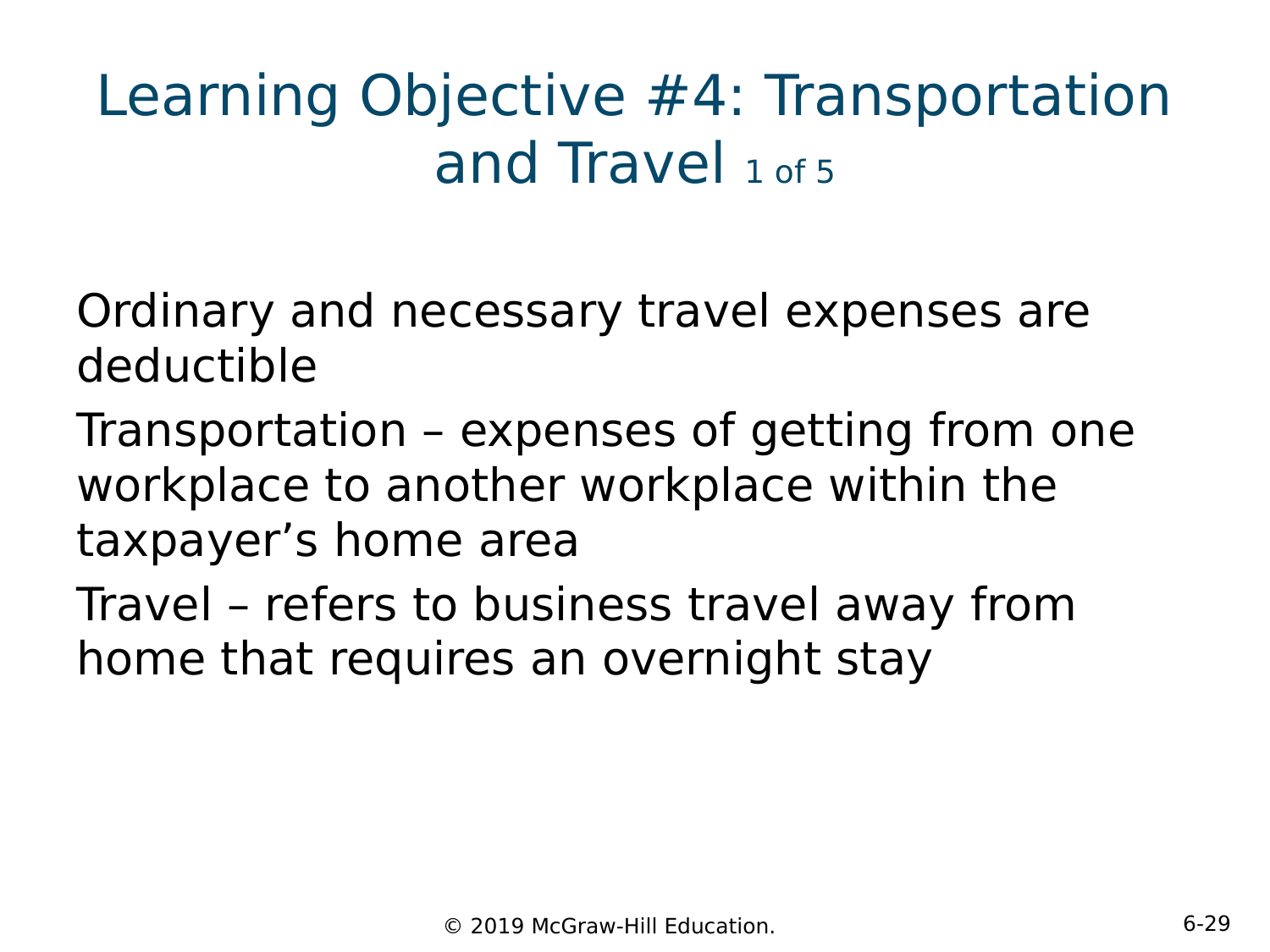

# Learning Objective #4: Transportation and Travel 1 of 5
Ordinary and necessary travel expenses are deductible
Transportation – expenses of getting from one workplace to another workplace within the taxpayer’s home area
Travel – refers to business travel away from home that requires an overnight stay